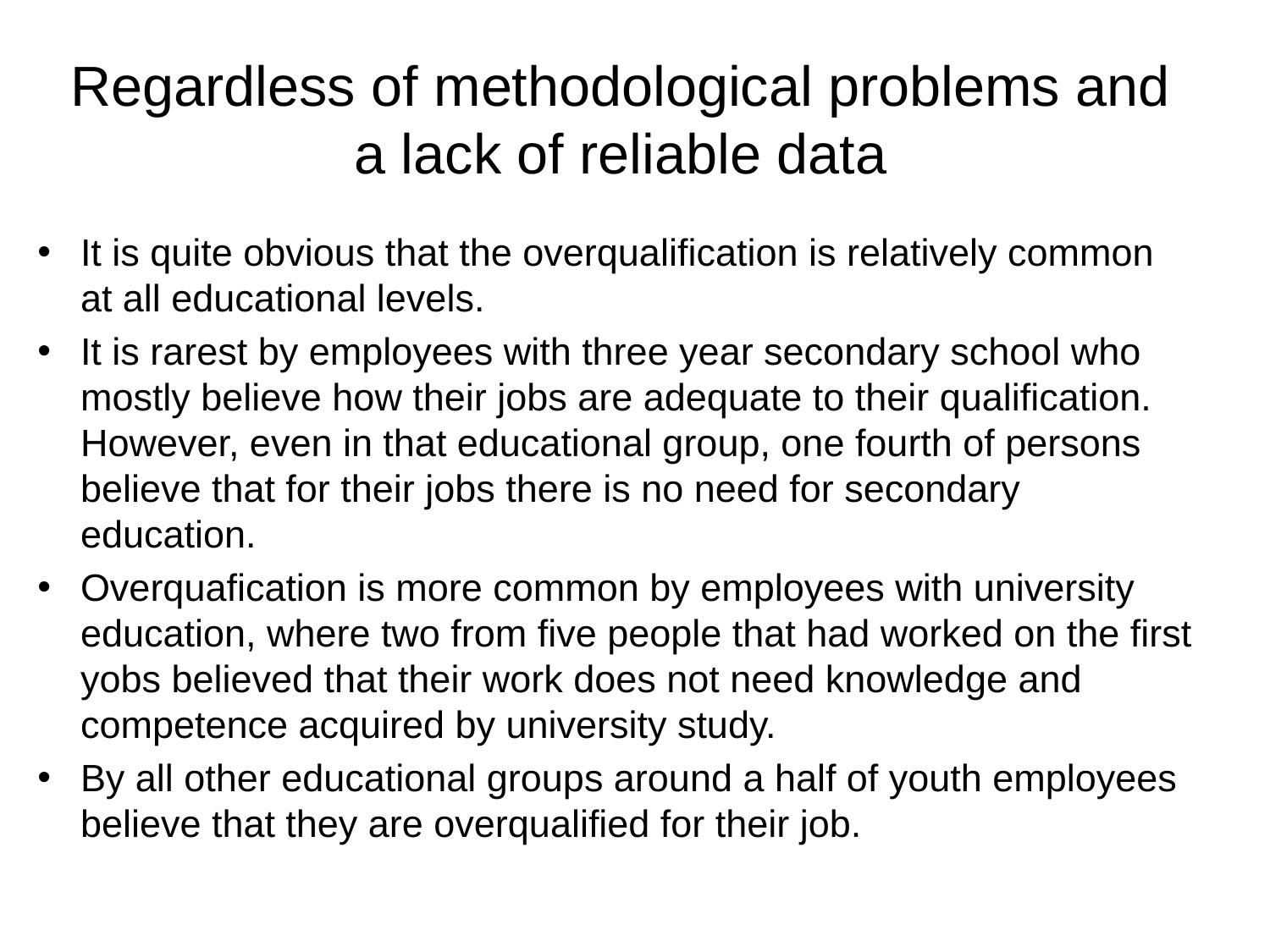

# Regardless of methodological problems and a lack of reliable data
It is quite obvious that the overqualification is relatively common at all educational levels.
It is rarest by employees with three year secondary school who mostly believe how their jobs are adequate to their qualification. However, even in that educational group, one fourth of persons believe that for their jobs there is no need for secondary education.
Overquafication is more common by employees with university education, where two from five people that had worked on the first yobs believed that their work does not need knowledge and competence acquired by university study.
By all other educational groups around a half of youth employees believe that they are overqualified for their job.